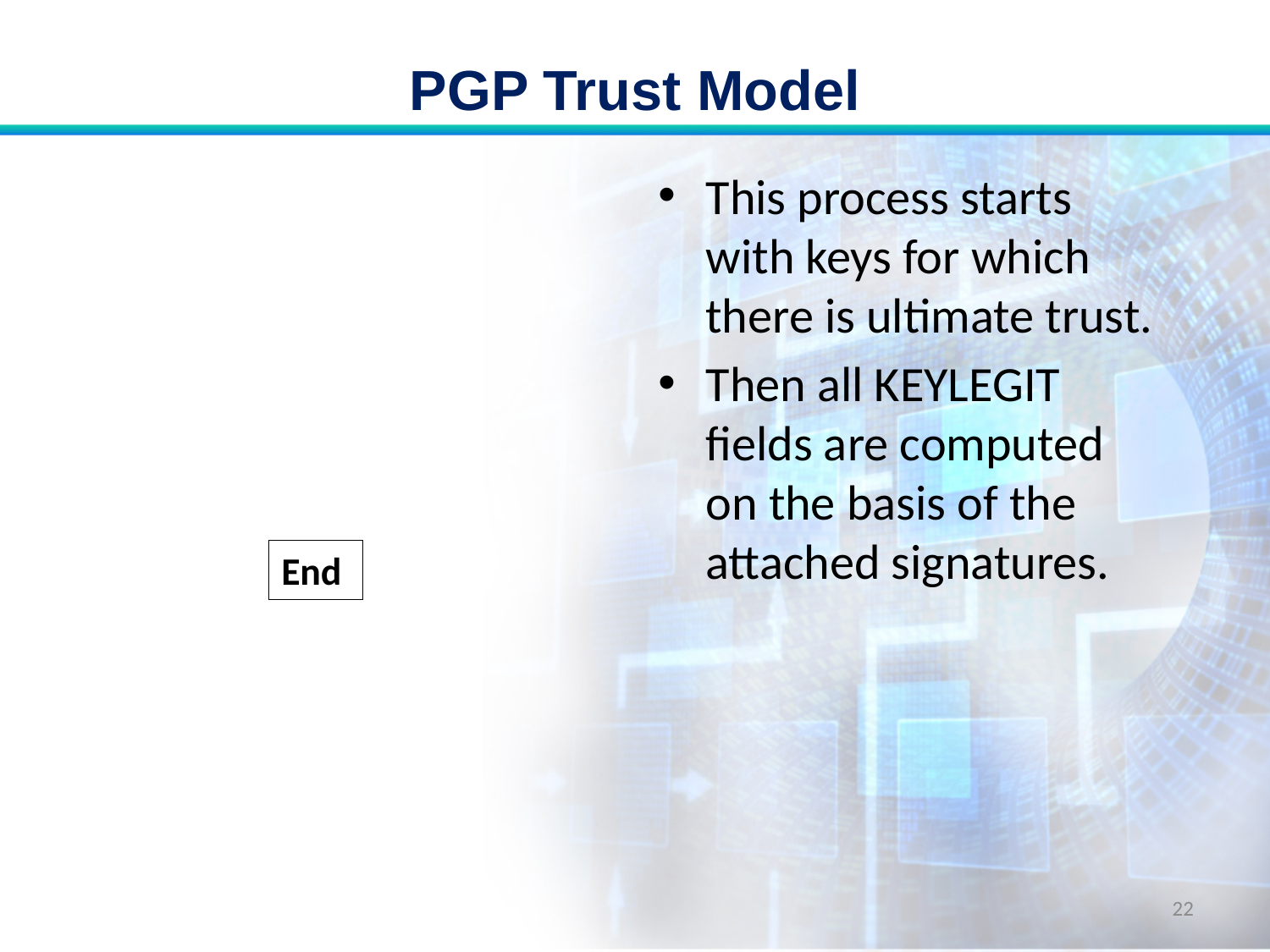

# PGP Trust Model
This process starts with keys for which there is ultimate trust.
Then all KEYLEGIT fields are computed on the basis of the attached signatures.
End
22